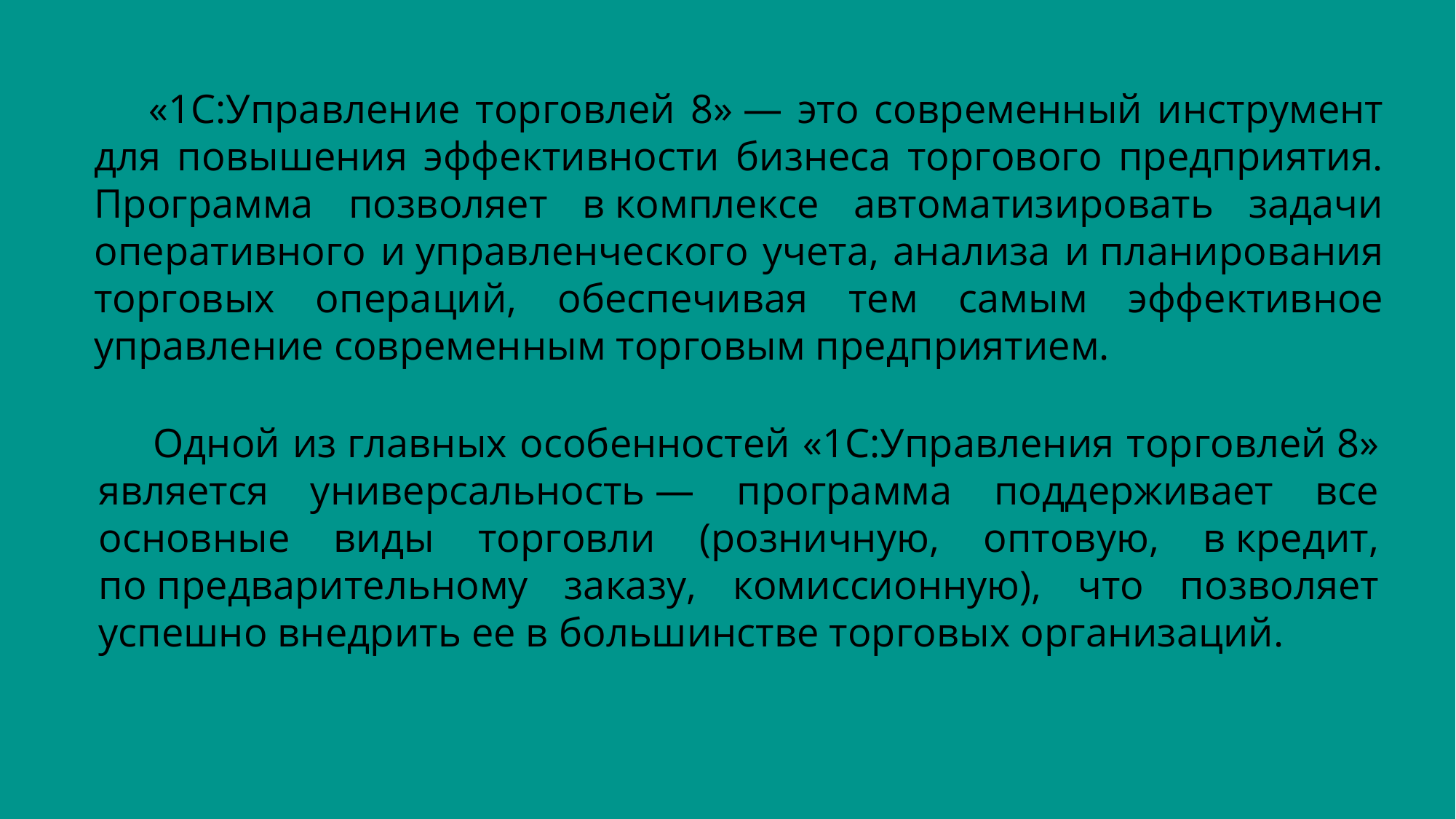

«1С:Управление торговлей 8» — это современный инструмент для повышения эффективности бизнеса торгового предприятия. Программа позволяет в комплексе автоматизировать задачи оперативного и управленческого учета, анализа и планирования торговых операций, обеспечивая тем самым эффективное управление современным торговым предприятием.
Одной из главных особенностей «1С:Управления торговлей 8» является универсальность — программа поддерживает все основные виды торговли (розничную, оптовую, в кредит, по предварительному заказу, комиссионную), что позволяет успешно внедрить ее в большинстве торговых организаций.